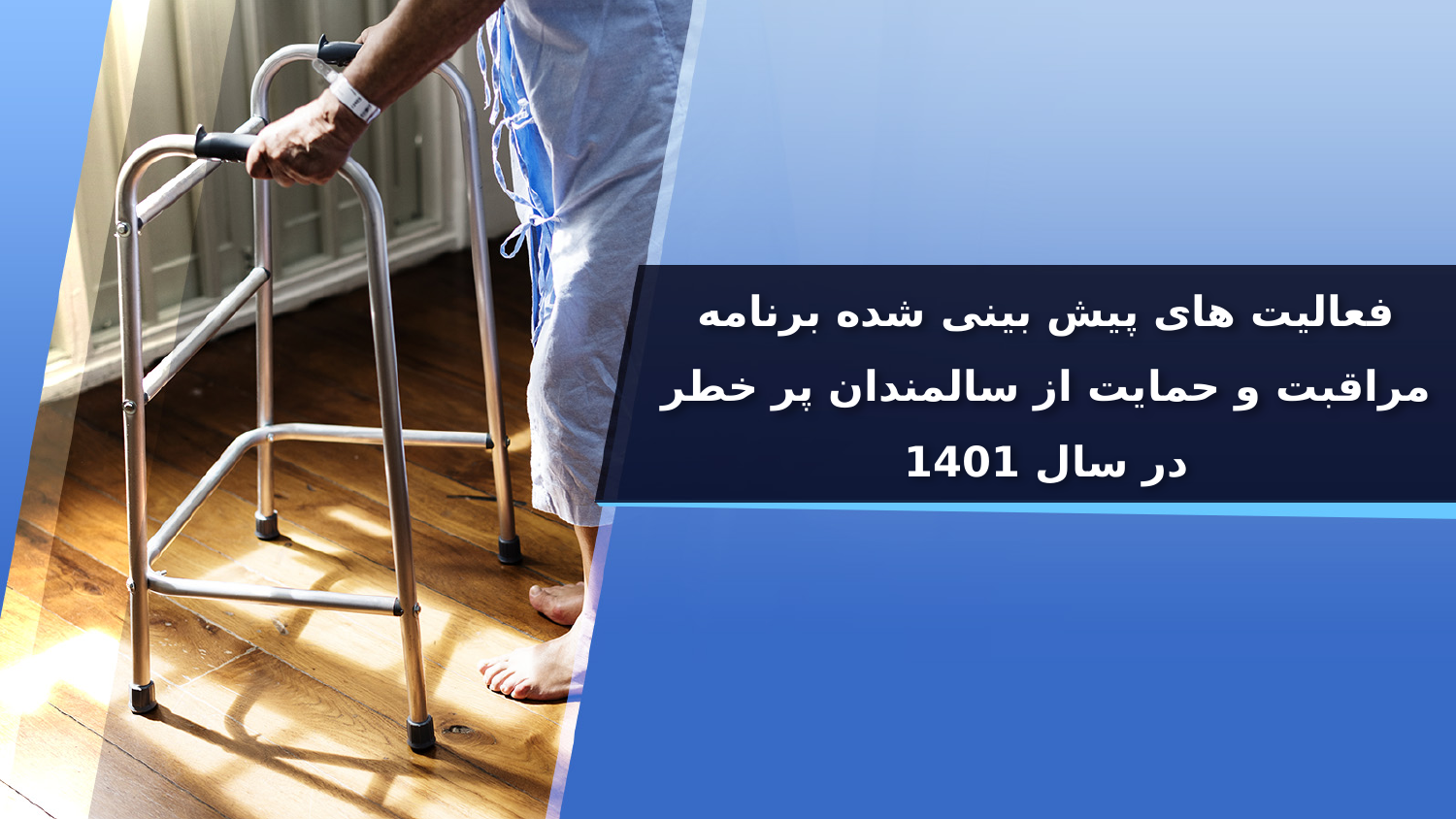

# فعالیت های پیش بینی شده برنامه مراقبت و حمایت از سالمندان پر خطر در سال 1401